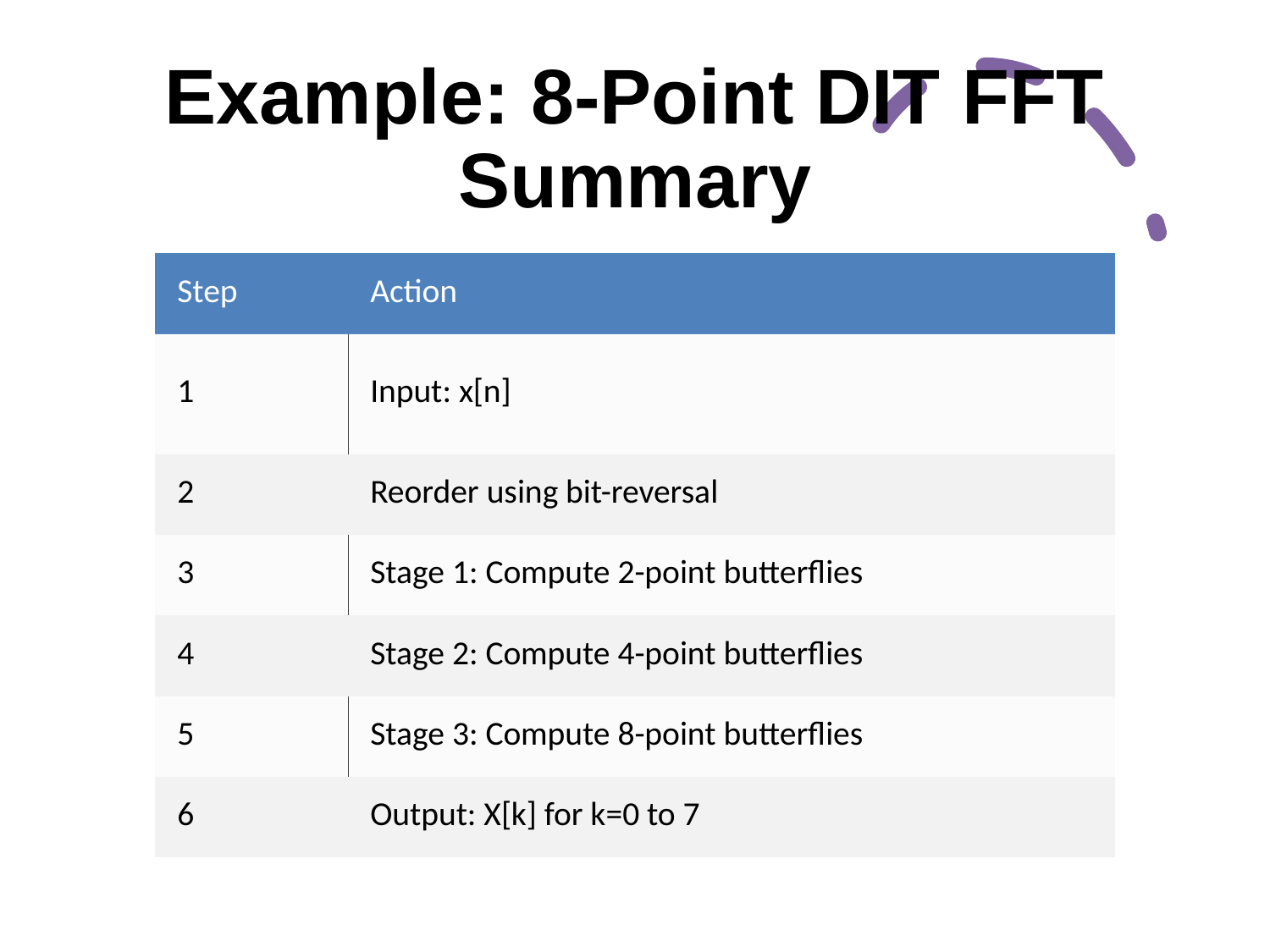

# Example: 8-Point DIT FFT Summary

| Step | Action |
| --- | --- |
| 1 | Input: x[n] |
| 2 | Reorder using bit-reversal |
| 3 | Stage 1: Compute 2-point butterflies |
| 4 | Stage 2: Compute 4-point butterflies |
| 5 | Stage 3: Compute 8-point butterflies |
| 6 | Output: X[k] for k=0 to 7 |